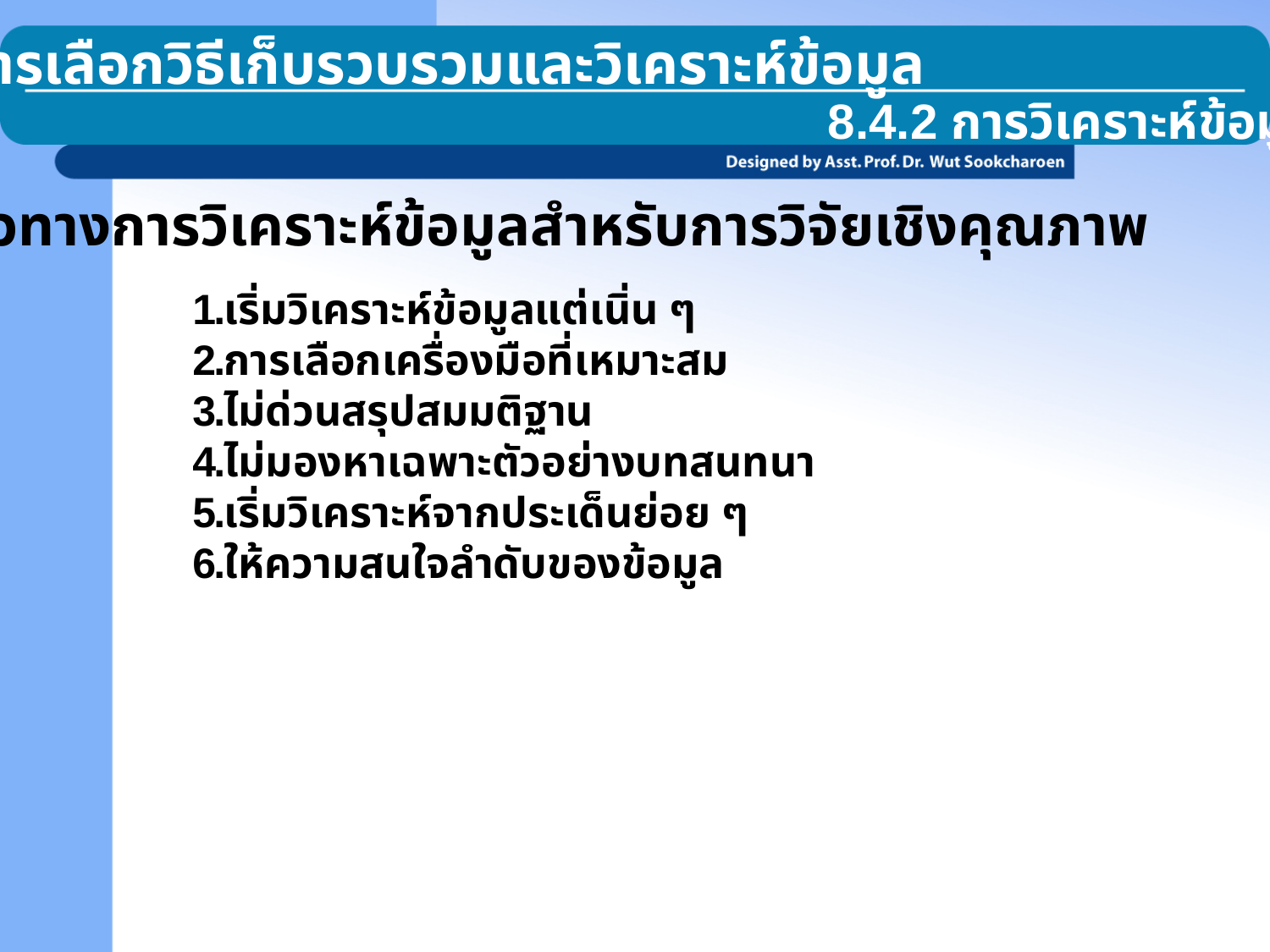

8.4 การเลือกวิธีเก็บรวบรวมและวิเคราะห์ข้อมูล
8.4.2 การวิเคราะห์ข้อมูล
แนวทางการวิเคราะห์ข้อมูลสำหรับการวิจัยเชิงคุณภาพ
เริ่มวิเคราะห์ข้อมูลแต่เนิ่น ๆ
การเลือกเครื่องมือที่เหมาะสม
ไม่ด่วนสรุปสมมติฐาน
ไม่มองหาเฉพาะตัวอย่างบทสนทนา
เริ่มวิเคราะห์จากประเด็นย่อย ๆ
ให้ความสนใจลำดับของข้อมูล